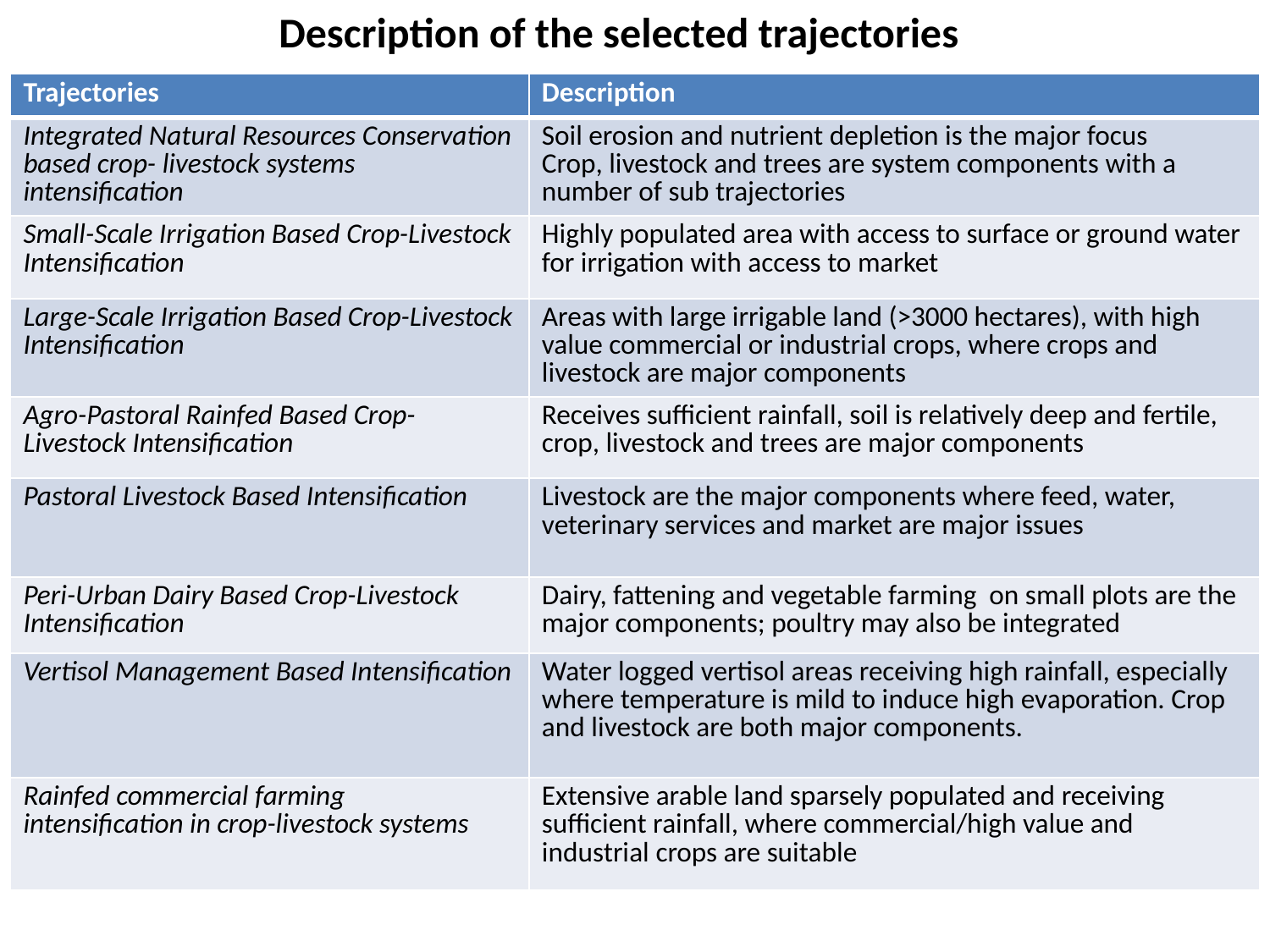

# Description of the selected trajectories
| Trajectories | Description |
| --- | --- |
| Integrated Natural Resources Conservation based crop- livestock systems intensification | Soil erosion and nutrient depletion is the major focus Crop, livestock and trees are system components with a number of sub trajectories |
| Small-Scale Irrigation Based Crop-Livestock Intensification | Highly populated area with access to surface or ground water for irrigation with access to market |
| Large-Scale Irrigation Based Crop-Livestock Intensification | Areas with large irrigable land (>3000 hectares), with high value commercial or industrial crops, where crops and livestock are major components |
| Agro-Pastoral Rainfed Based Crop-Livestock Intensification | Receives sufficient rainfall, soil is relatively deep and fertile, crop, livestock and trees are major components |
| Pastoral Livestock Based Intensification | Livestock are the major components where feed, water, veterinary services and market are major issues |
| Peri-Urban Dairy Based Crop-Livestock Intensification | Dairy, fattening and vegetable farming on small plots are the major components; poultry may also be integrated |
| Vertisol Management Based Intensification | Water logged vertisol areas receiving high rainfall, especially where temperature is mild to induce high evaporation. Crop and livestock are both major components. |
| Rainfed commercial farming intensification in crop-livestock systems | Extensive arable land sparsely populated and receiving sufficient rainfall, where commercial/high value and industrial crops are suitable |